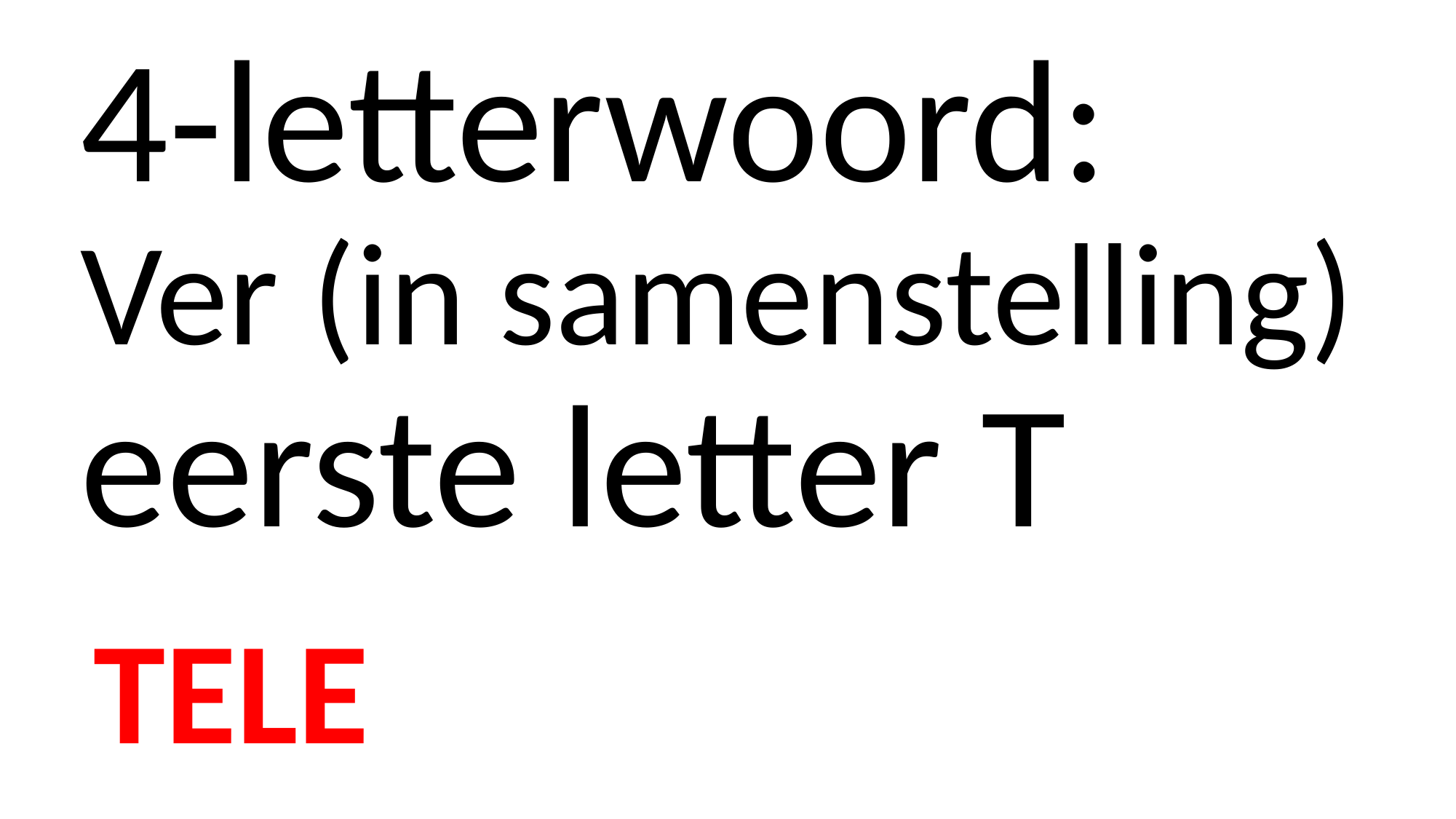

# 4-letterwoord: Ver (in samenstelling) eerste letter T
TELE